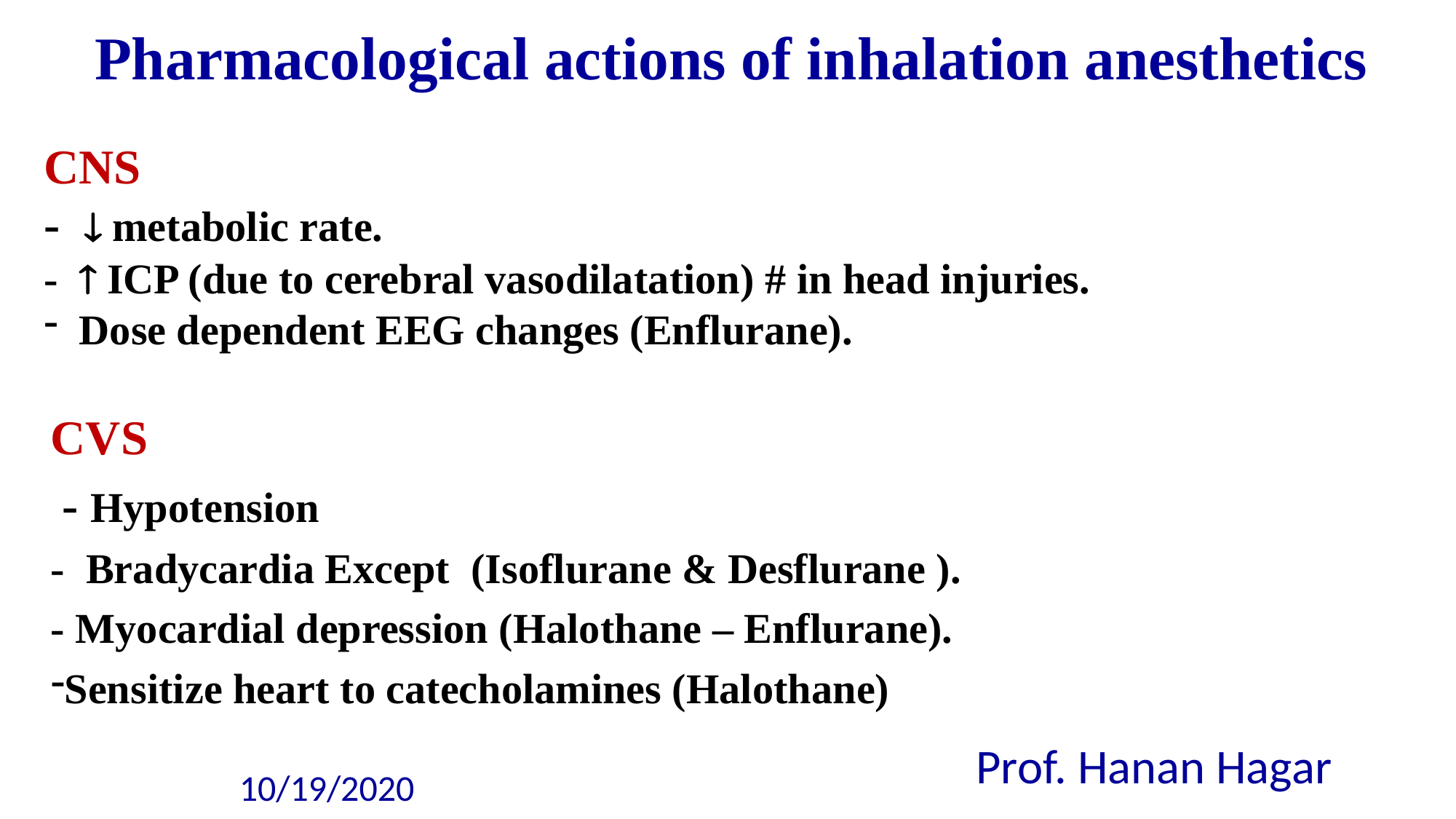

Pharmacological actions of inhalation anesthetics
CNS
-  ↓ metabolic rate.
-  ↑ ICP (due to cerebral vasodilatation) # in head injuries.
  Dose dependent EEG changes (Enflurane).
CVS
 - Hypotension
-  Bradycardia Except  (Isoflurane & Desflurane ).
- Myocardial depression (Halothane – Enflurane).
Sensitize heart to catecholamines (Halothane)
Prof. Hanan Hagar
10/19/2020